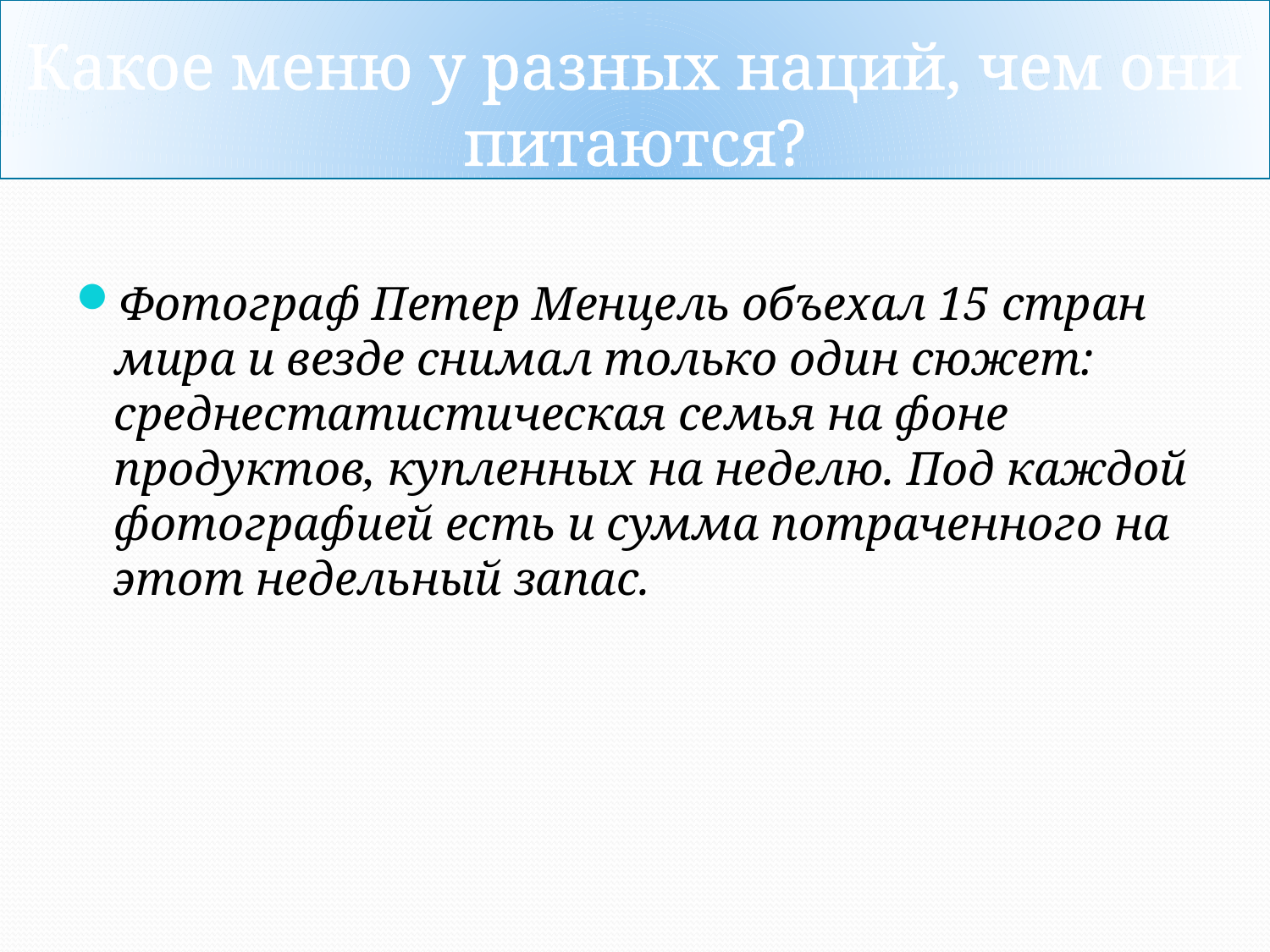

# Какое меню у разных наций, чем они питаются?
Фотограф Петер Менцель объехал 15 стран мира и везде снимал только один сюжет: среднестатистическая семья на фоне продуктов, купленных на неделю. Под каждой фотографией есть и сумма потраченного на этот недельный запас.